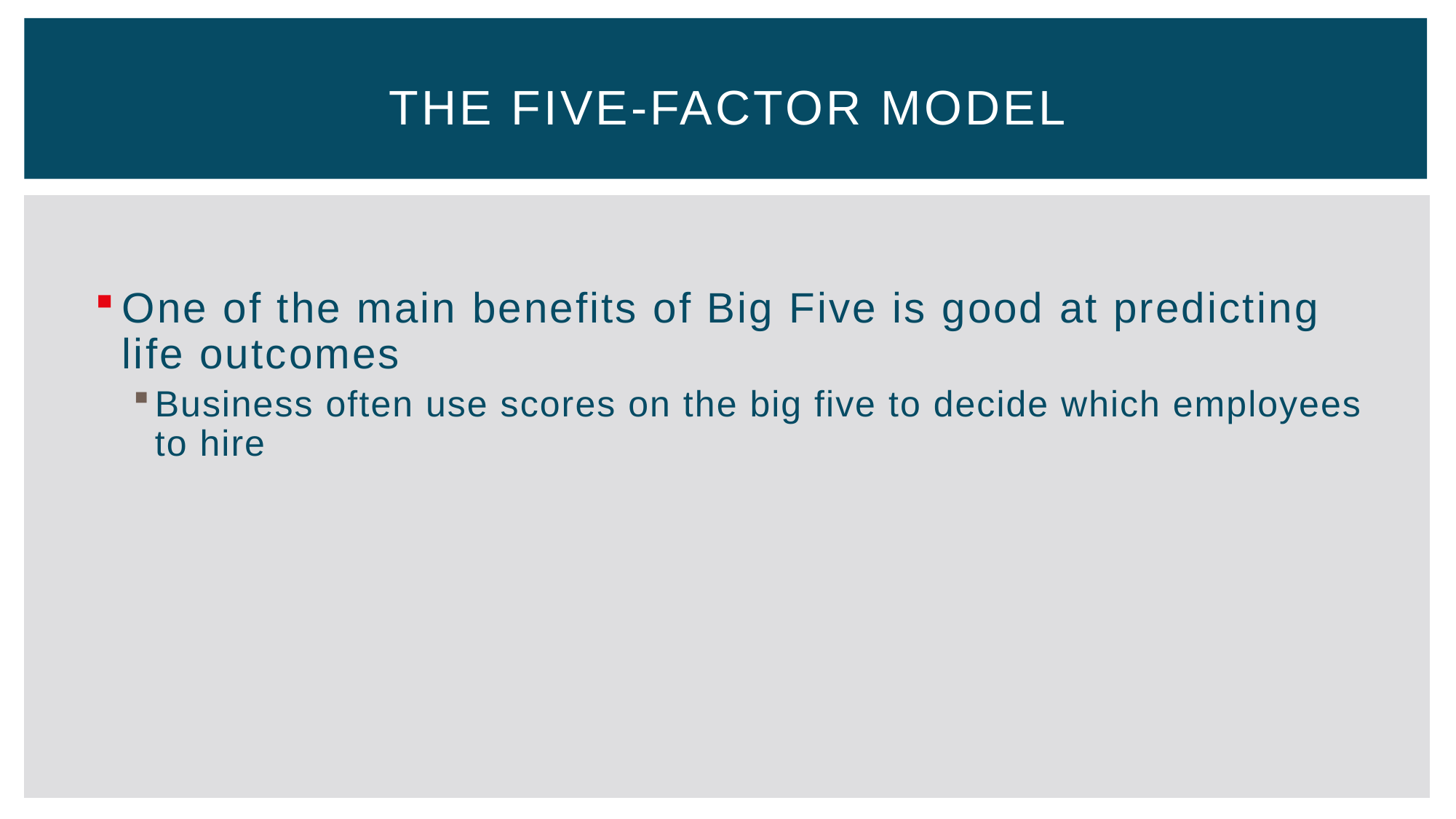

# The Five-Factor Model

One of the main benefits of Big Five is good at predicting life outcomes
Business often use scores on the big five to decide which employees to hire